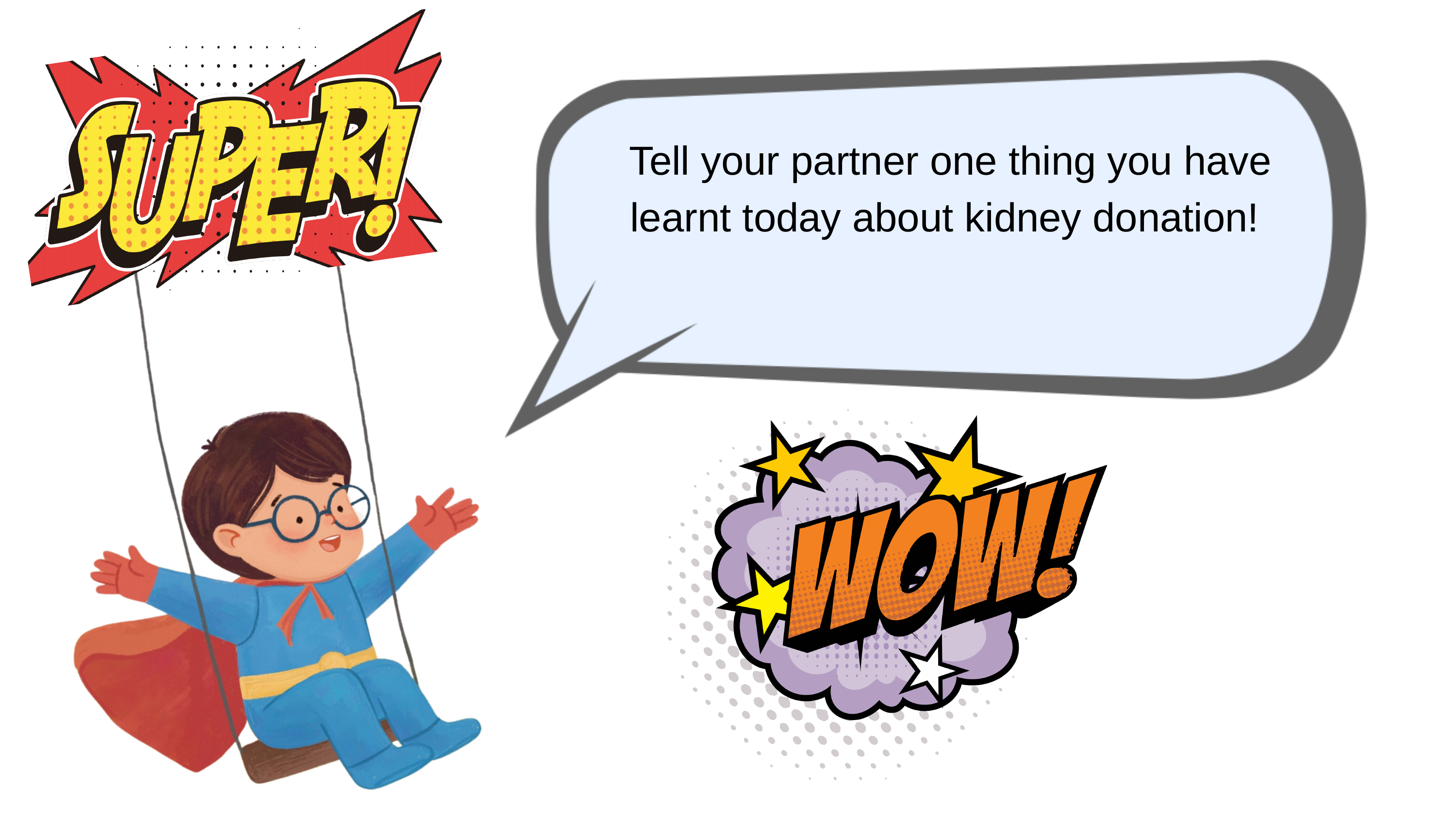

Tell your partner one thing you have learnt today about kidney donation!